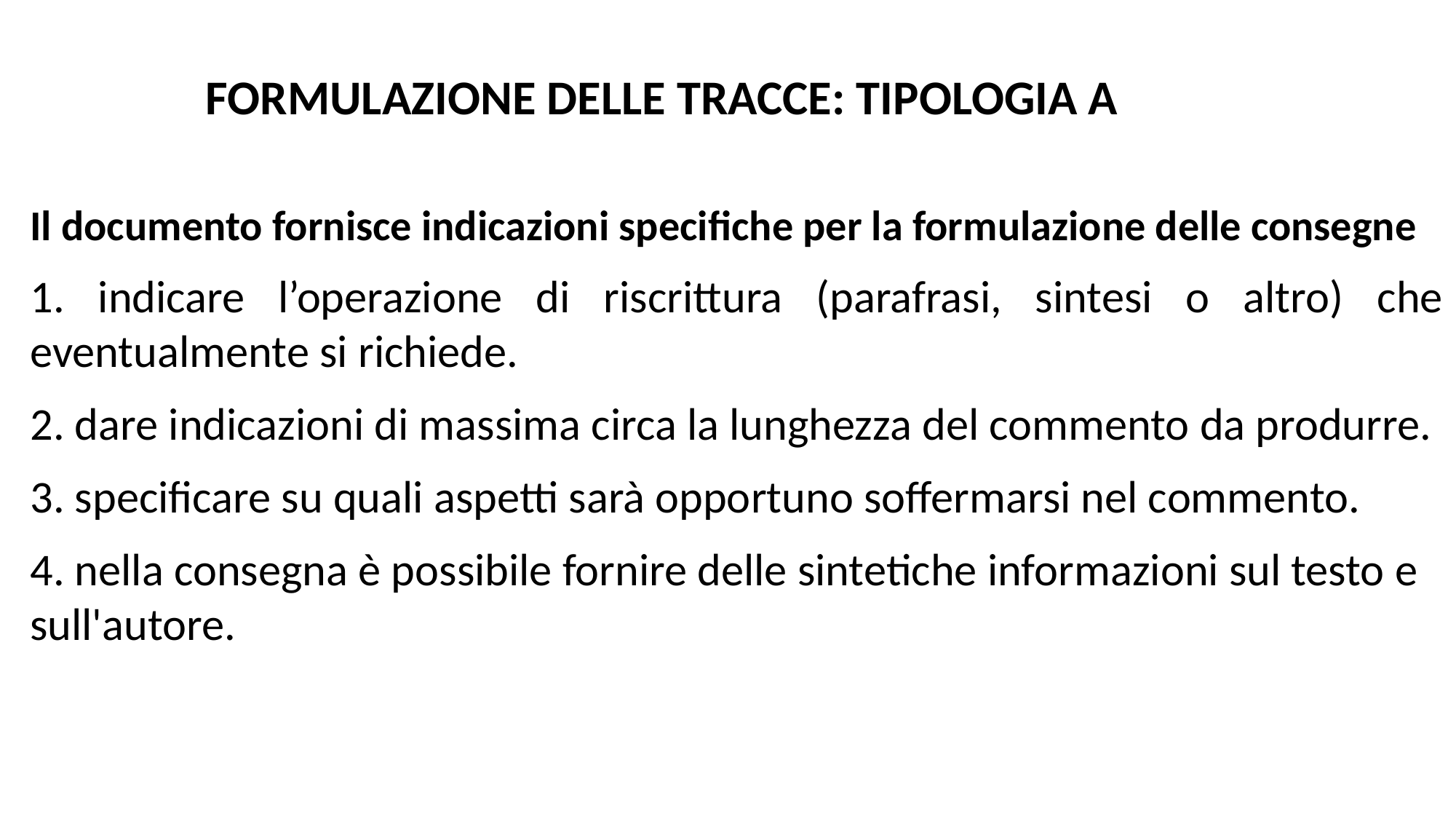

FORMULAZIONE DELLE TRACCE: TIPOLOGIA A
Il documento fornisce indicazioni specifiche per la formulazione delle consegne

1. indicare l’operazione di riscrittura (parafrasi, sintesi o altro) che eventualmente si richiede.

2. dare indicazioni di massima circa la lunghezza del commento da produrre.

3. specificare su quali aspetti sarà opportuno soffermarsi nel commento.

4. nella consegna è possibile fornire delle sintetiche informazioni sul testo e sull'autore.